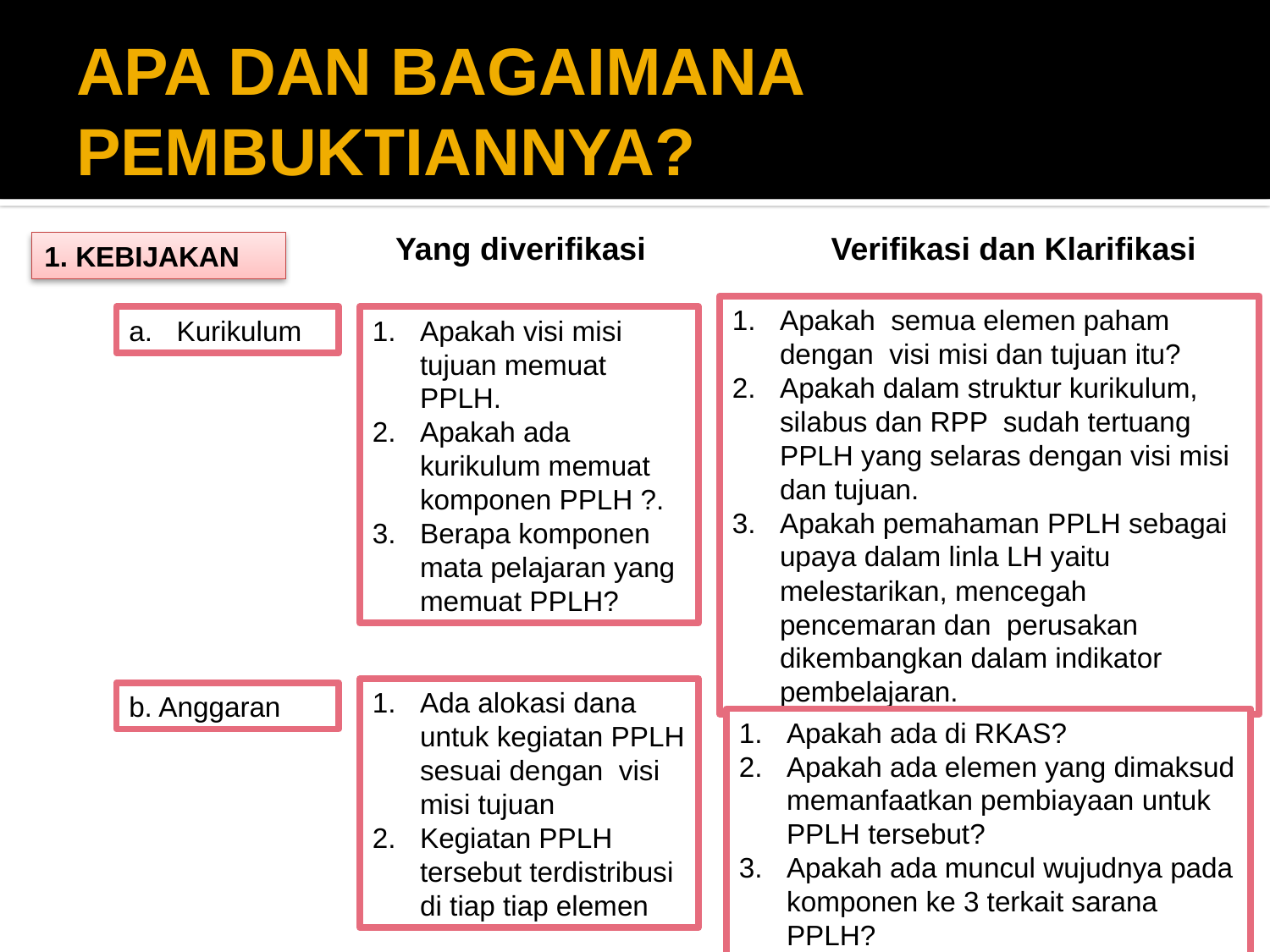

# APA DAN BAGAIMANA PEMBUKTIANNYA?
Yang diverifikasi
Verifikasi dan Klarifikasi
1. KEBIJAKAN
Apakah  semua elemen paham dengan  visi misi dan tujuan itu?
Apakah dalam struktur kurikulum, silabus dan RPP  sudah tertuang PPLH yang selaras dengan visi misi dan tujuan.
Apakah pemahaman PPLH sebagai upaya dalam linla LH yaitu melestarikan, mencegah pencemaran dan  perusakan dikembangkan dalam indikator pembelajaran.
Kurikulum
Apakah visi misi tujuan memuat PPLH.
Apakah ada kurikulum memuat komponen PPLH ?.
Berapa komponen  mata pelajaran yang memuat PPLH?
Ada alokasi dana untuk kegiatan PPLH sesuai dengan  visi misi tujuan
Kegiatan PPLH tersebut terdistribusi di tiap tiap elemen
b. Anggaran
Apakah ada di RKAS?
Apakah ada elemen yang dimaksud memanfaatkan pembiayaan untuk PPLH tersebut?
Apakah ada muncul wujudnya pada komponen ke 3 terkait sarana PPLH?